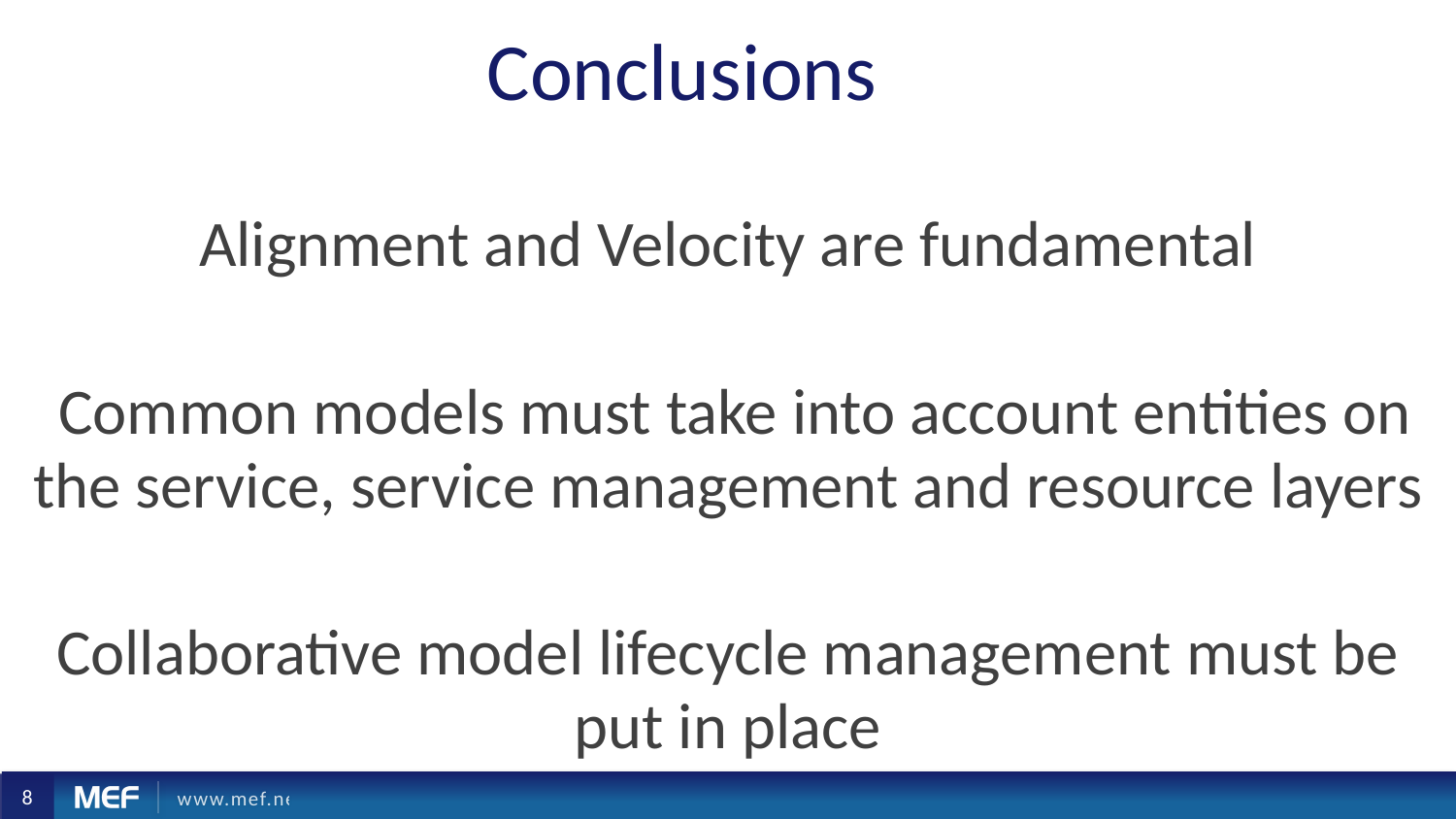

# Conclusions
Alignment and Velocity are fundamental

 Common models must take into account entities on the service, service management and resource layers

Collaborative model lifecycle management must be put in place
8